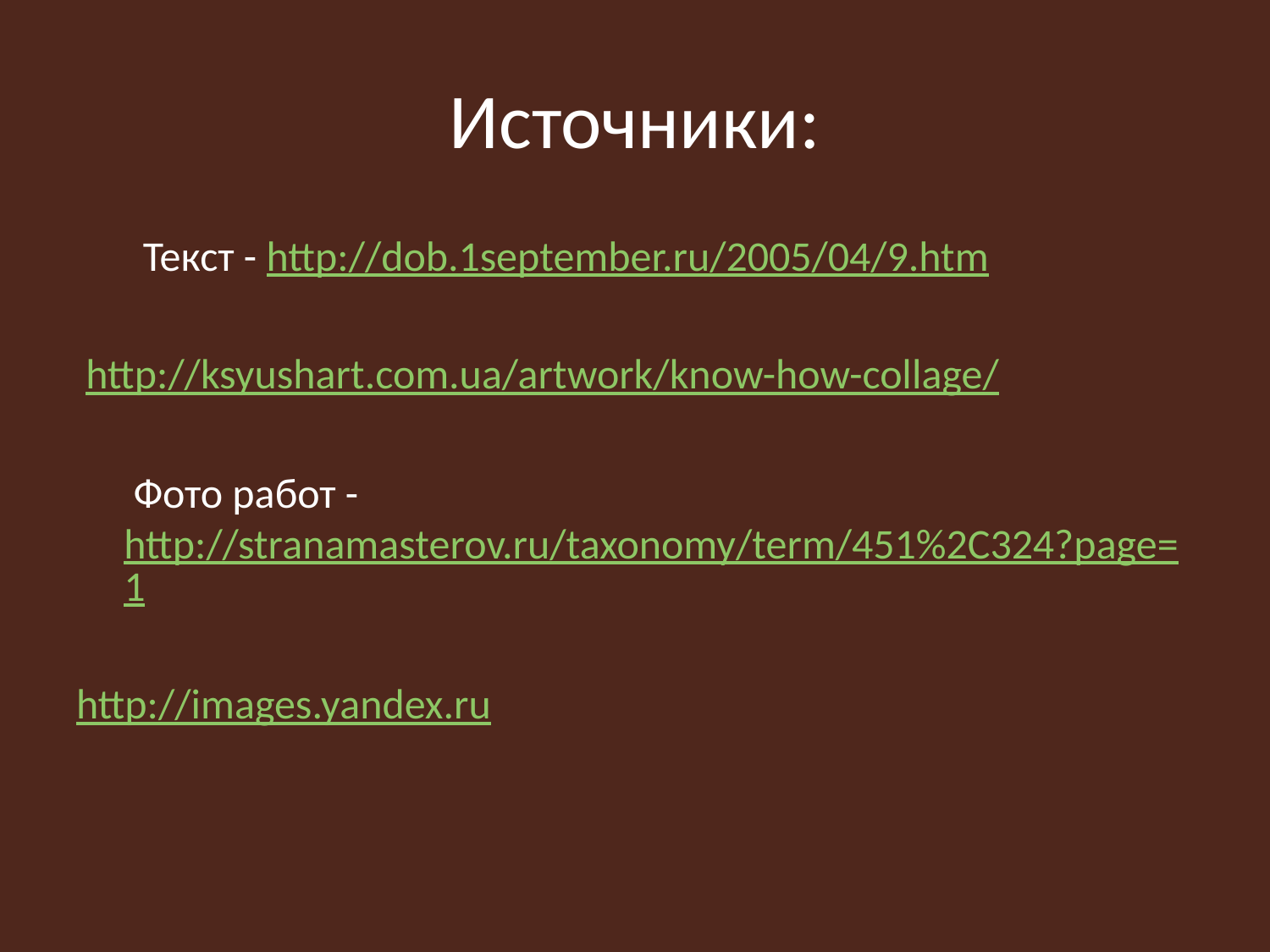

# Источники:
       Текст - http://dob.1september.ru/2005/04/9.htm

 http://ksyushart.com.ua/artwork/know-how-collage/

      Фото работ - http://stranamasterov.ru/taxonomy/term/451%2C324?page=1

http://images.yandex.ru